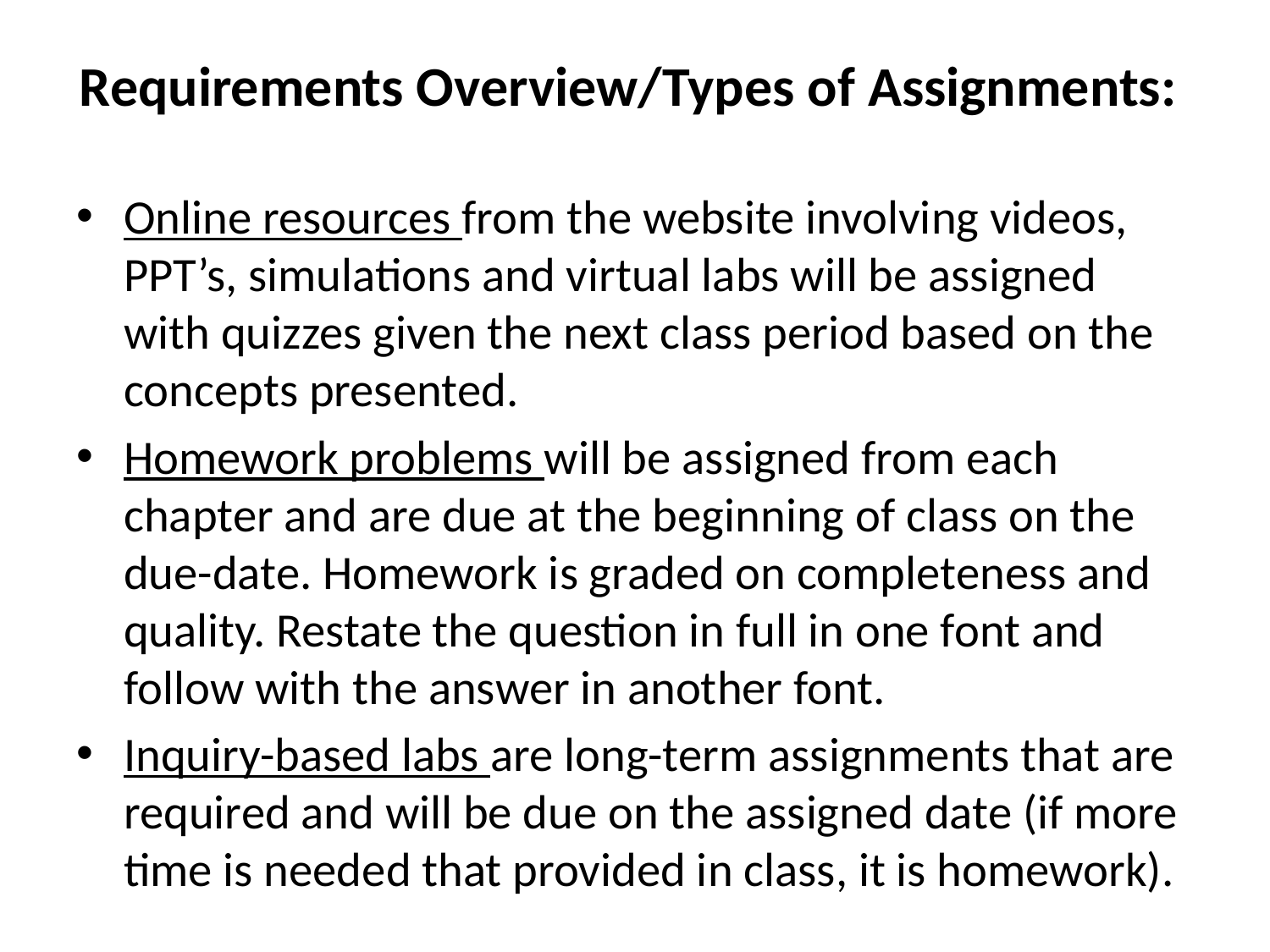

# Requirements Overview/Types of Assignments:
Online resources from the website involving videos, PPT’s, simulations and virtual labs will be assigned with quizzes given the next class period based on the concepts presented.
Homework problems will be assigned from each chapter and are due at the beginning of class on the due-date. Homework is graded on completeness and quality. Restate the question in full in one font and follow with the answer in another font.
Inquiry-based labs are long-term assignments that are required and will be due on the assigned date (if more time is needed that provided in class, it is homework).